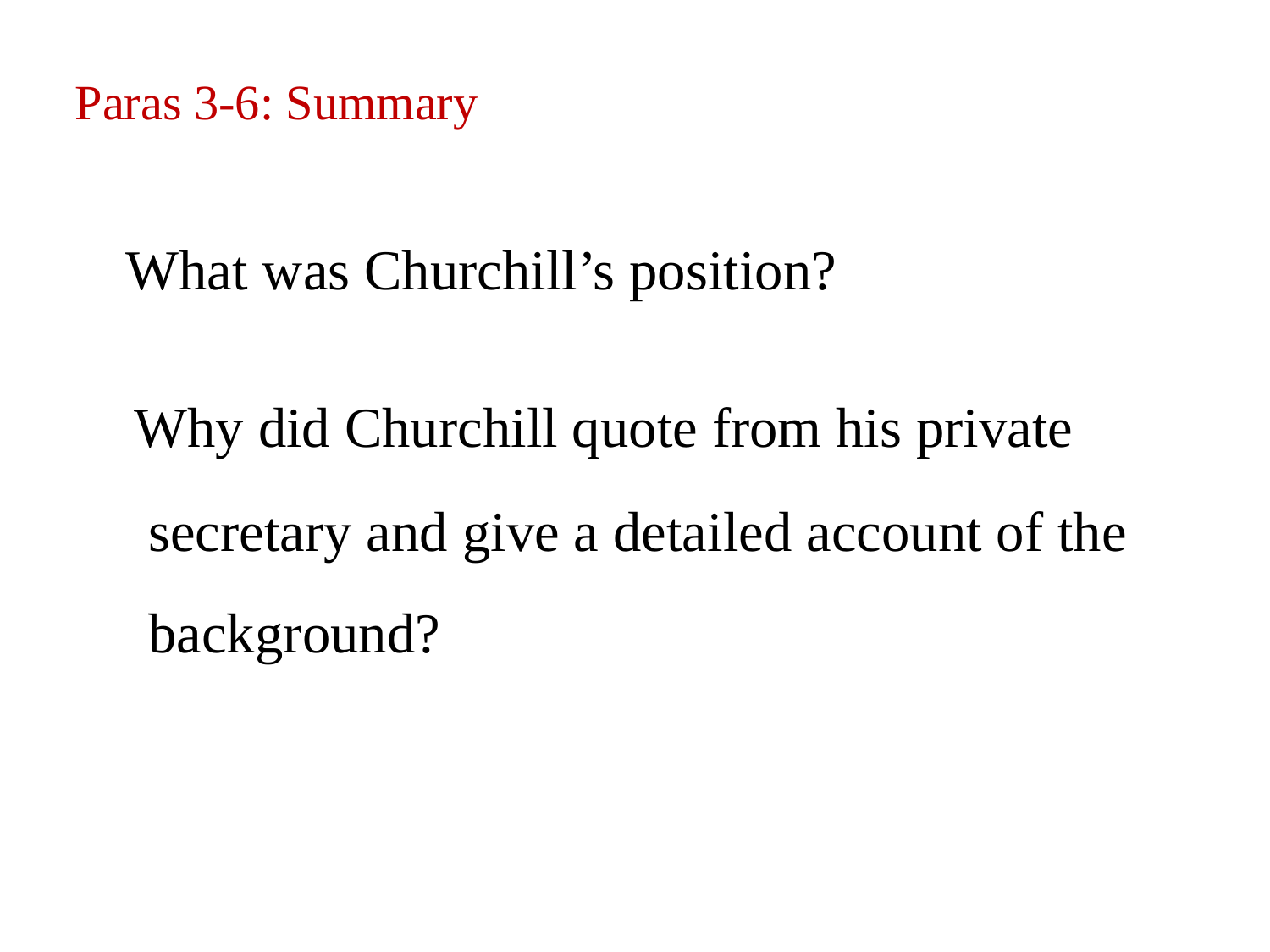

# Paras 3-6: Summary
 What was Churchill’s position?
 Why did Churchill quote from his private secretary and give a detailed account of the background?